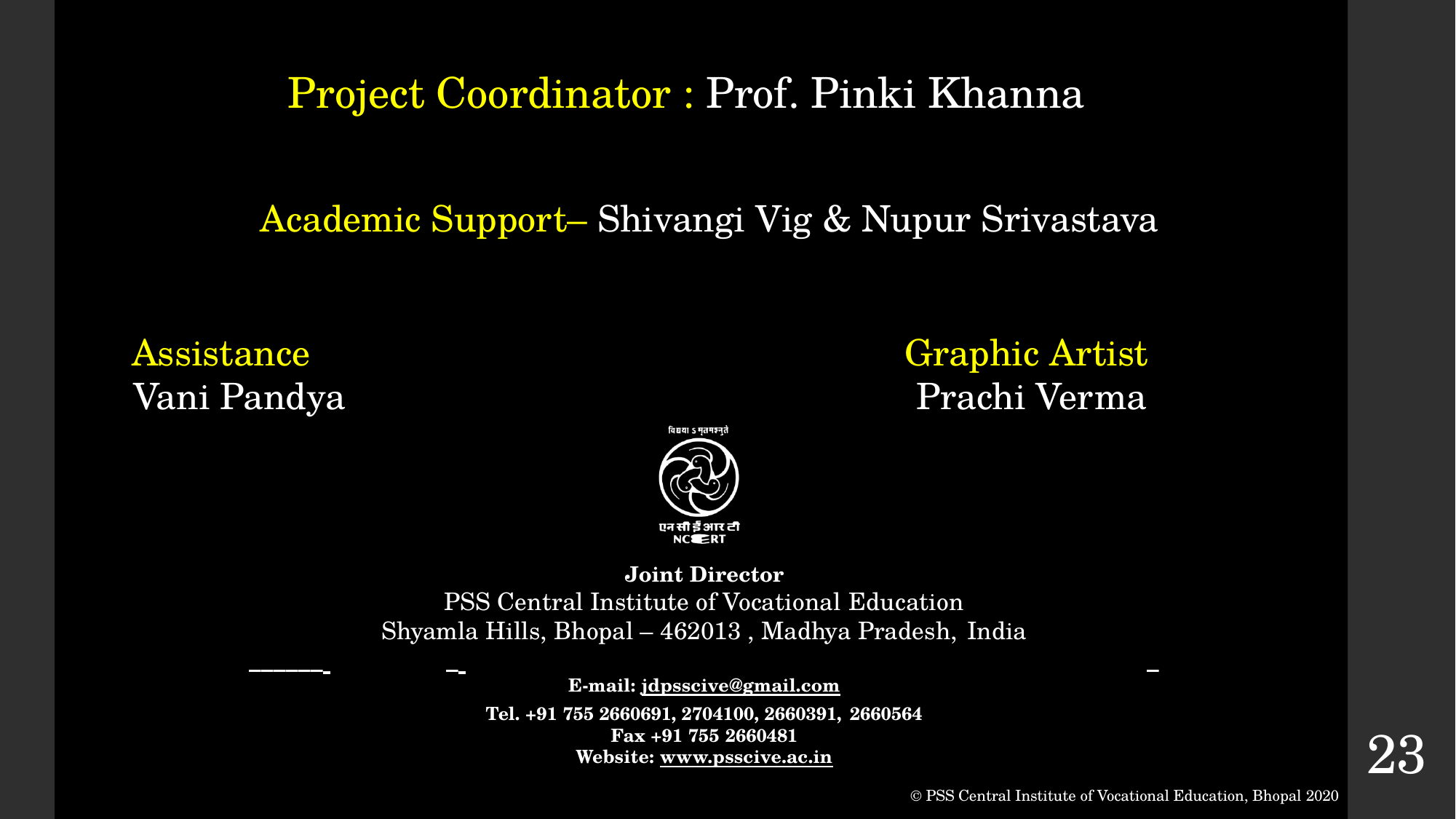

# Project Coordinator : Prof. Pinki Khanna
 Academic Support– Shivangi Vig & Nupur Srivastava

Assistance                                                           Graphic Artist
Vani Pandya                                                        Prachi Verma

Joint Director
PSS Central Institute of Vocational Education
Shyamla Hills, Bhopal – 462013 , Madhya Pradesh, India
______ 	_ 	_
E-mail: jdpsscive@gmail.com
Tel. +91 755 2660691, 2704100, 2660391, 2660564
Fax +91 755 2660481
Website: www.psscive.ac.in
23
© PSS Central Institute of Vocational Education, Bhopal 2020